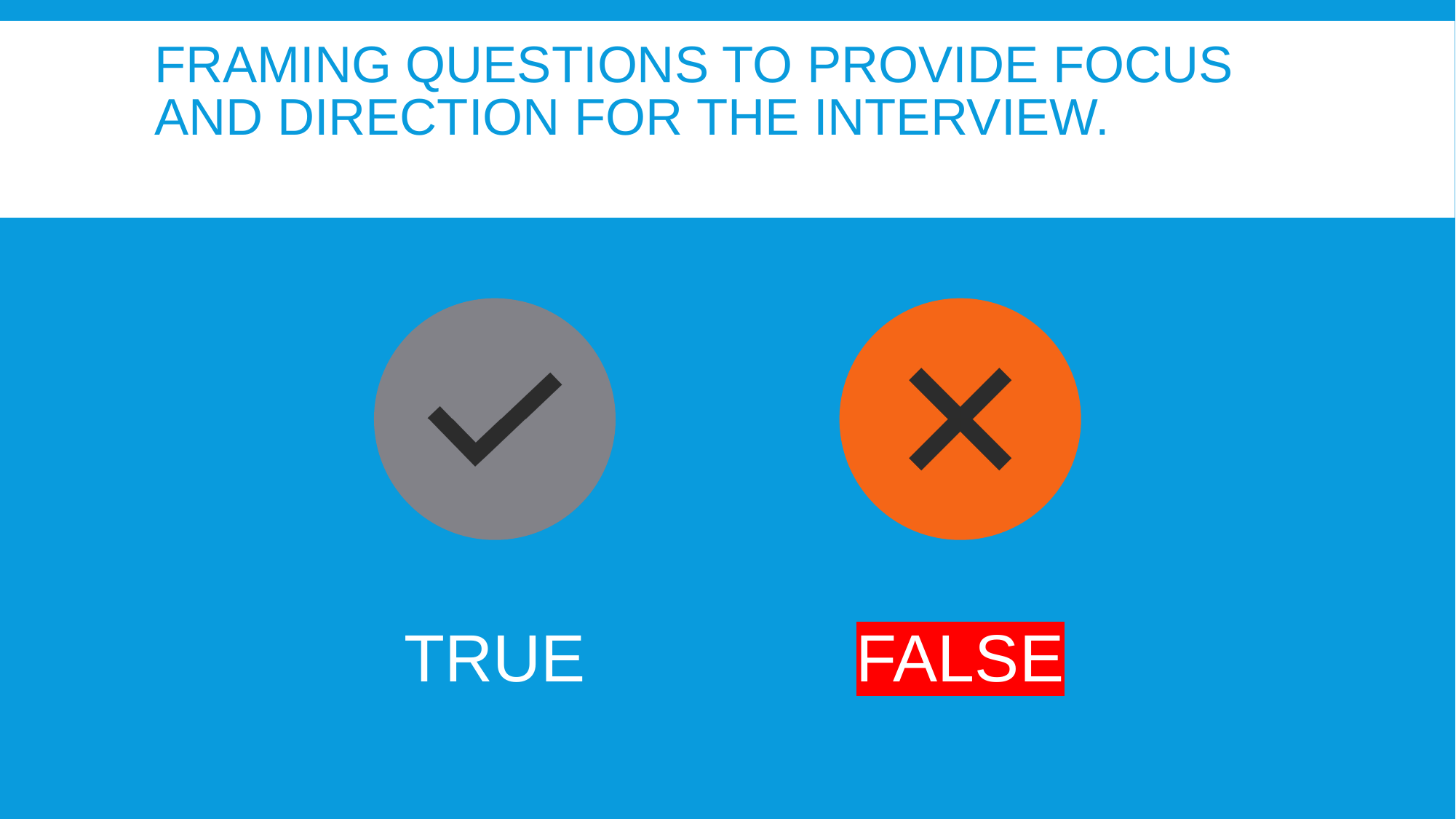

# Framing questions to provide focus and direction for the interview.
True
False